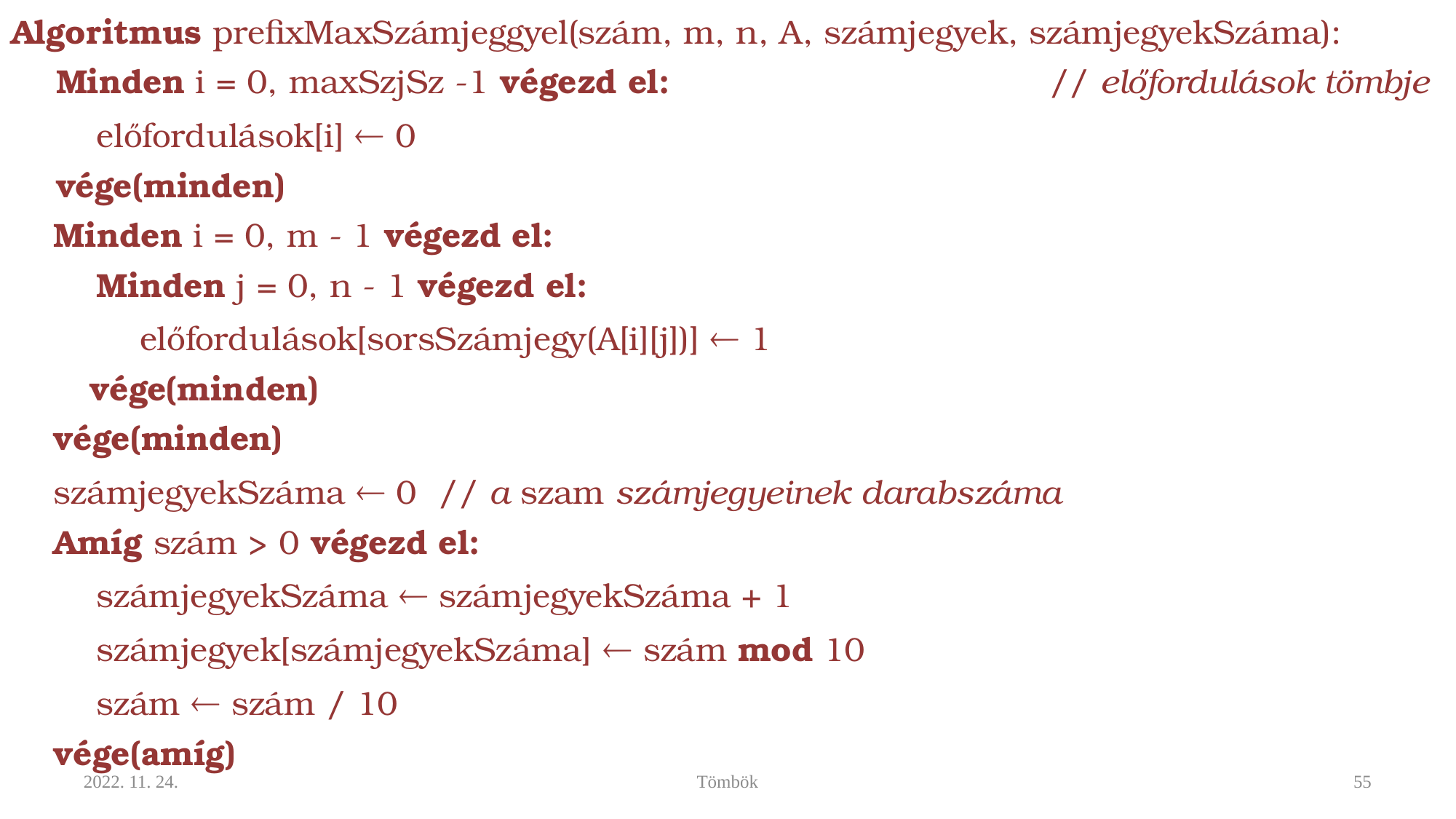

Algoritmus prefixMaxSzámjeggyel(szám, m, n, A, számjegyek, számjegyekSzáma):
    Minden i = 0, maxSzjSz -1 végezd el:			     // előfordulások tömbje
        előfordulások[i] ← 0
    vége(minden)
    Minden i = 0, m - 1 végezd el:
        Minden j = 0, n - 1 végezd el:
            előfordulások[sorsSzámjegy(A[i][j])] ← 1
       vége(minden)
    vége(minden)
    számjegyekSzáma ← 0  // a szam számjegyeinek darabszáma
    Amíg szám > 0 végezd el:
        számjegyekSzáma ← számjegyekSzáma + 1
        számjegyek[számjegyekSzáma] ← szám mod 10
        szám ← szám / 10
    vége(amíg)
2022. 11. 24.
Tömbök
55